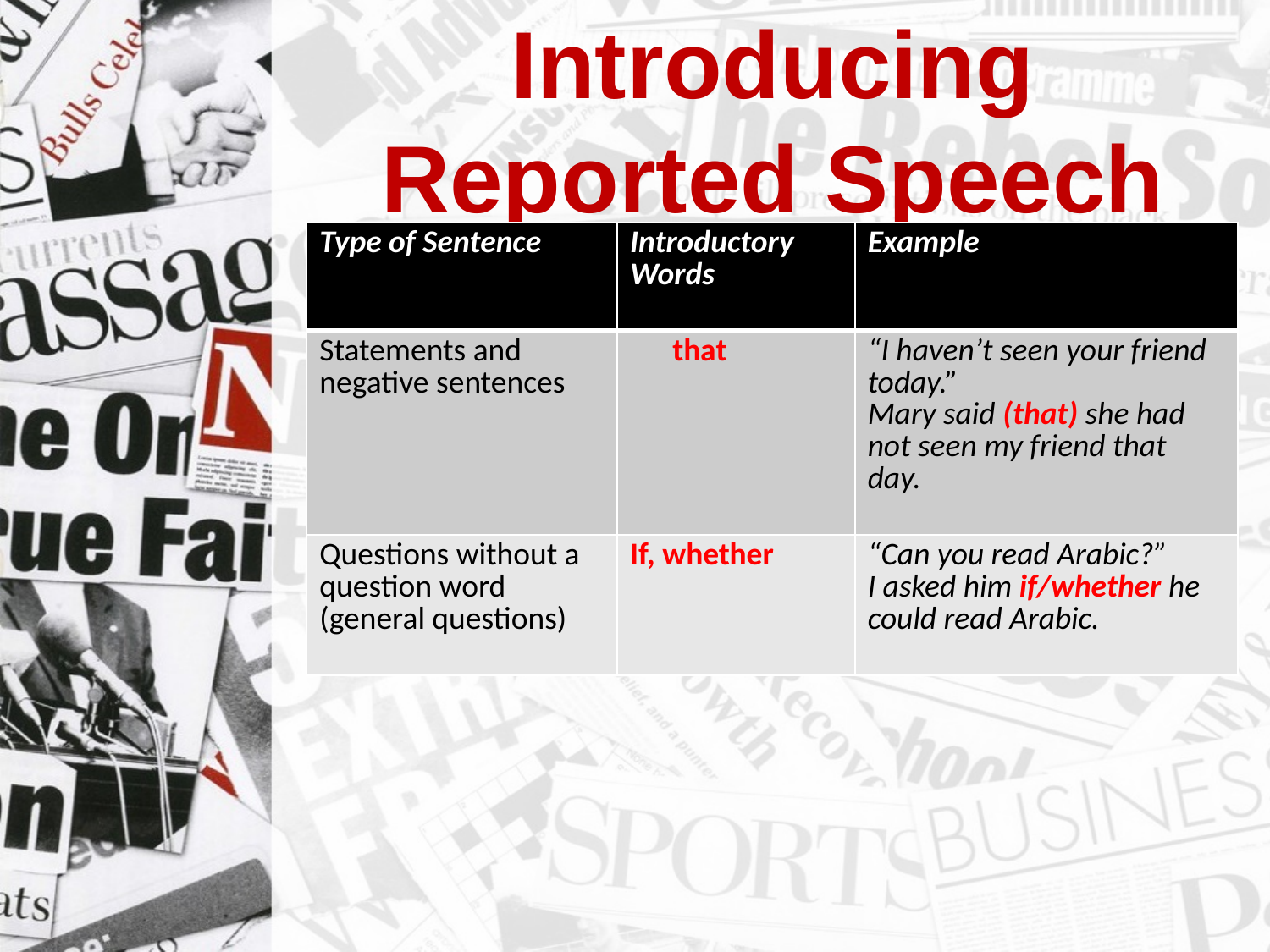

# Introducing Reported Speech
| Type of Sentence | Introductory Words | Example |
| --- | --- | --- |
| Statements and negative sentences | that | “I haven’t seen your friend today.” Mary said (that) she had not seen my friend that day. |
| Questions without a question word (general questions) | If, whether | “Can you read Arabic?” I asked him if/whether he could read Arabic. |